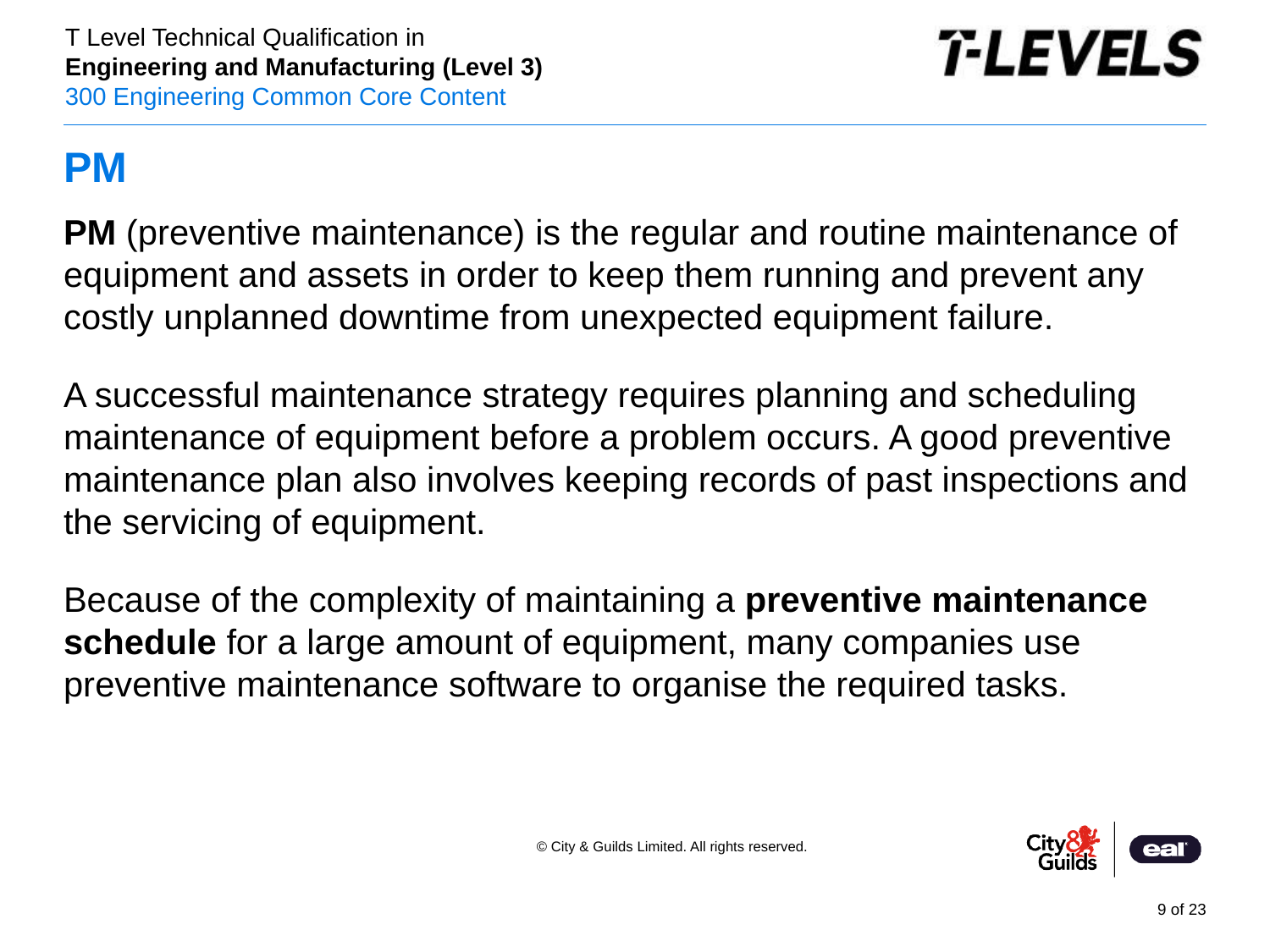

# PM

PM (preventive maintenance) is the regular and routine maintenance of equipment and assets in order to keep them running and prevent any costly unplanned downtime from unexpected equipment failure.
A successful maintenance strategy requires planning and scheduling maintenance of equipment before a problem occurs. A good preventive maintenance plan also involves keeping records of past inspections and the servicing of equipment.
Because of the complexity of maintaining a preventive maintenance schedule for a large amount of equipment, many companies use preventive maintenance software to organise the required tasks.